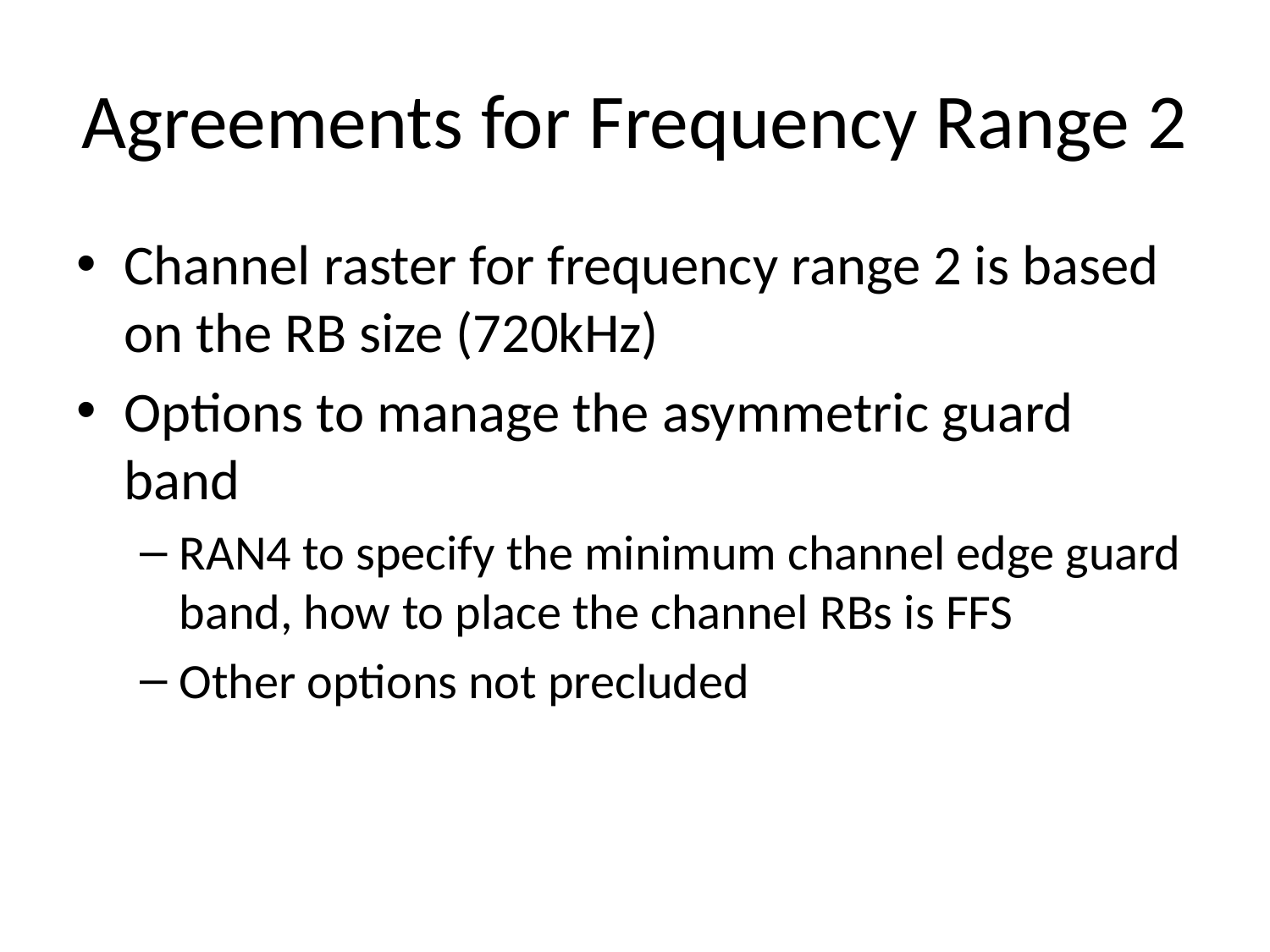

# Agreements for Frequency Range 2
Channel raster for frequency range 2 is based on the RB size (720kHz)
Options to manage the asymmetric guard band
RAN4 to specify the minimum channel edge guard band, how to place the channel RBs is FFS
Other options not precluded